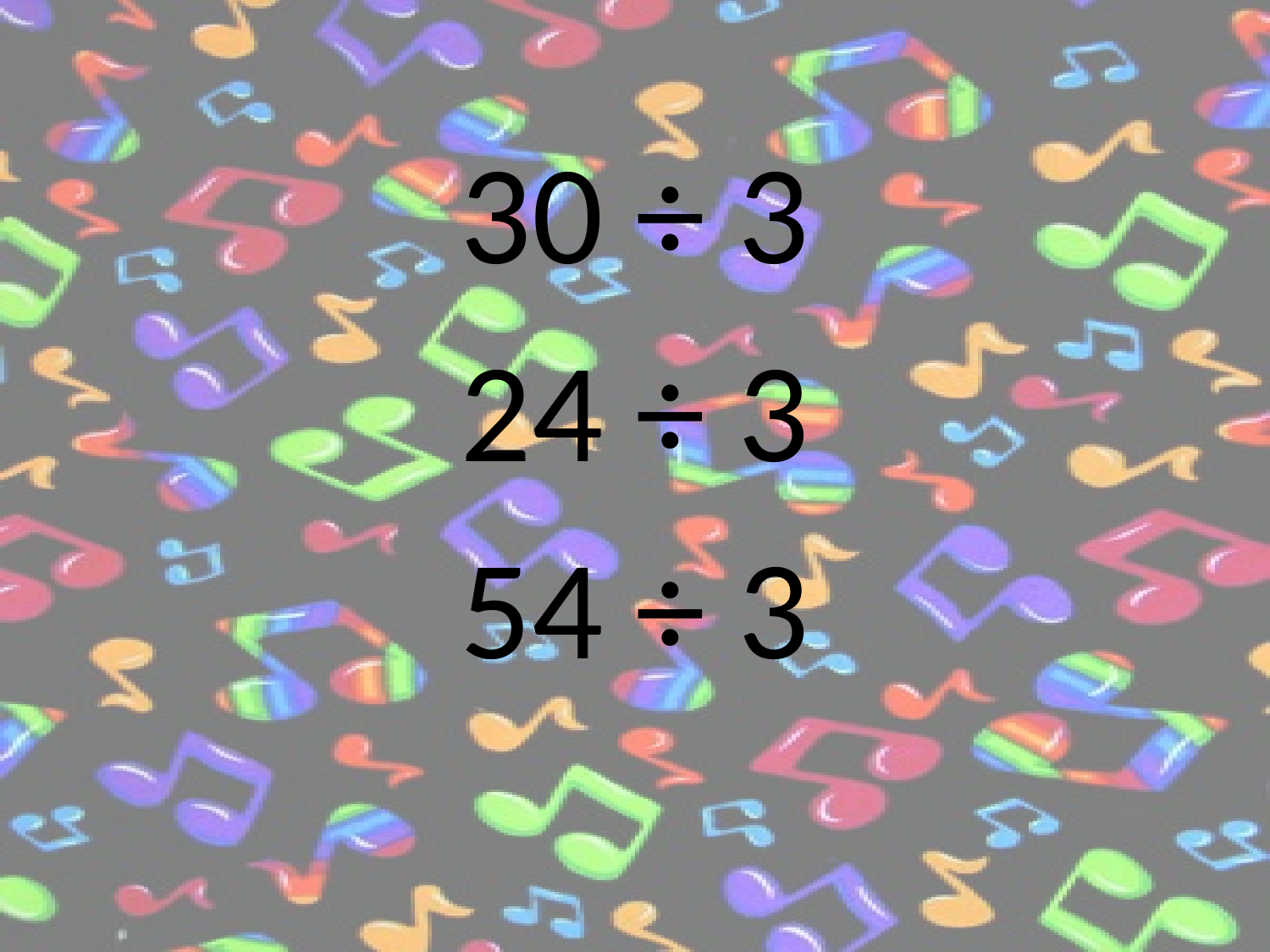

30 ÷ 3
24 ÷ 3
54 ÷ 3